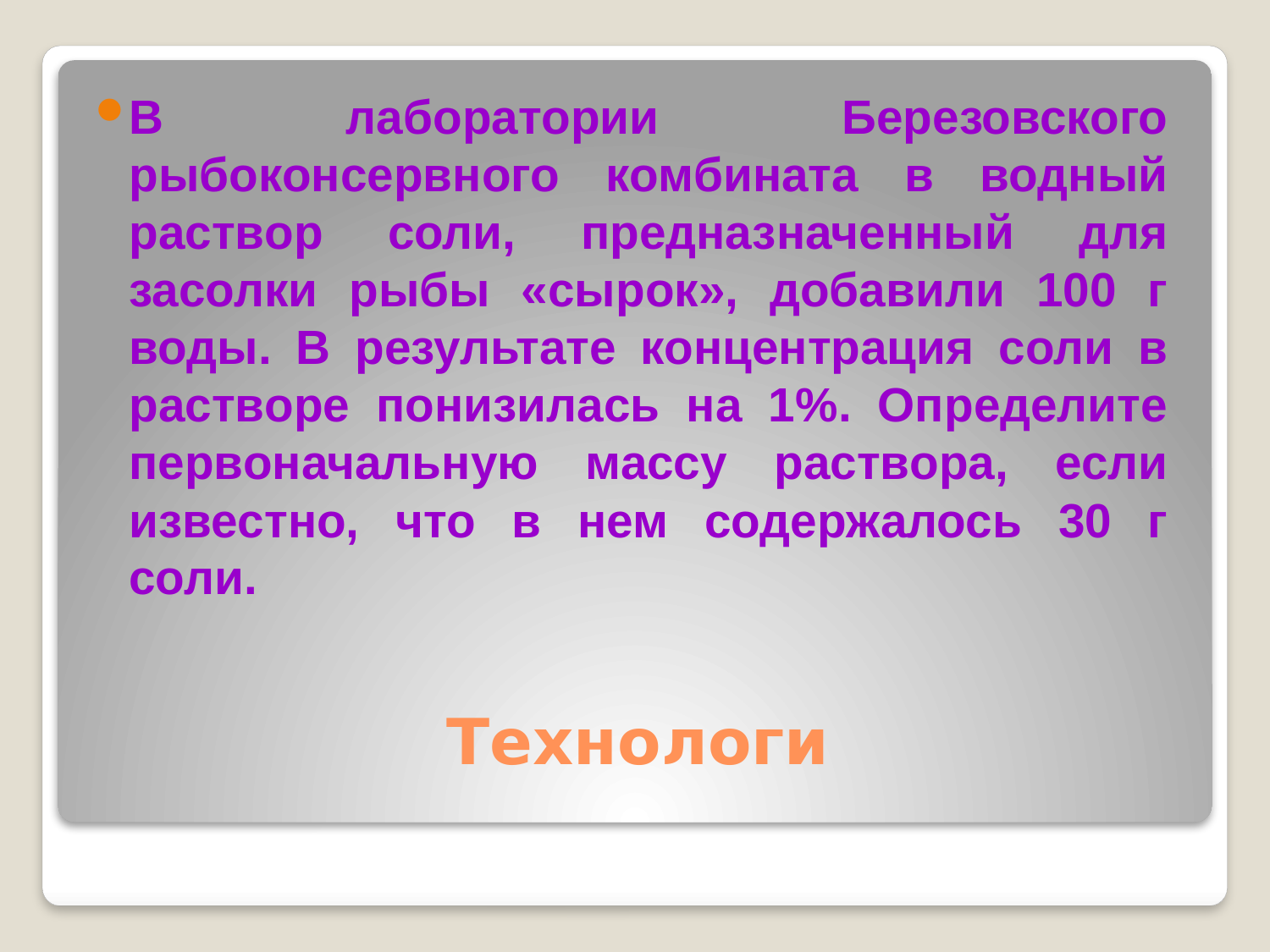

В лаборатории Березовского рыбоконсервного комбината в водный раствор соли, предназначенный для засолки рыбы «сырок», добавили 100 г воды. В результате концентрация соли в растворе понизилась на 1%. Определите первоначальную массу раствора, если известно, что в нем содержалось 30 г соли.
# Технологи